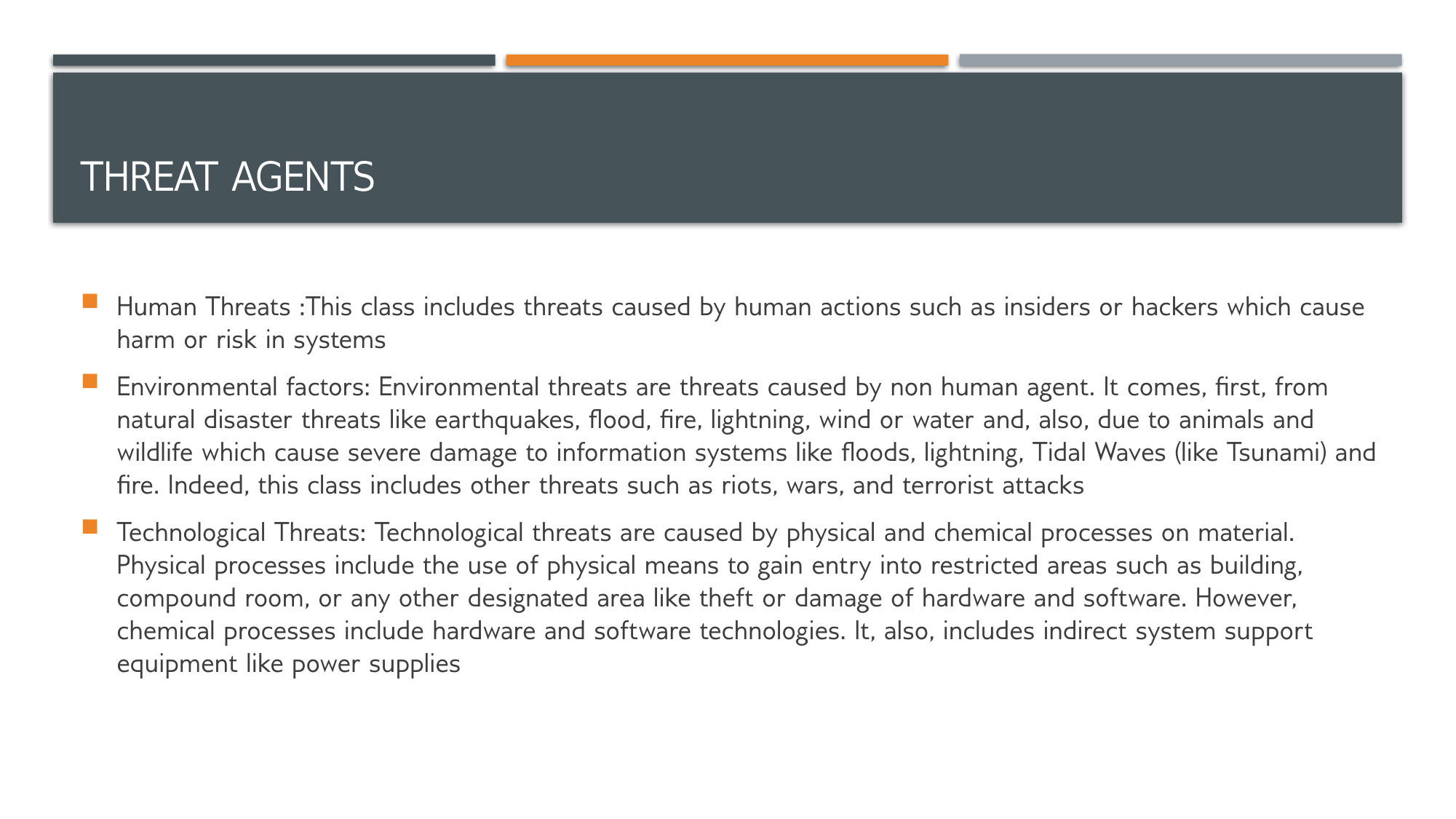

# Threat agents
Human Threats :This class includes threats caused by human actions such as insiders or hackers which cause harm or risk in systems
Environmental factors: Environmental threats are threats caused by non human agent. It comes, first, from natural disaster threats like earthquakes, flood, fire, lightning, wind or water and, also, due to animals and wildlife which cause severe damage to information systems like floods, lightning, Tidal Waves (like Tsunami) and fire. Indeed, this class includes other threats such as riots, wars, and terrorist attacks
Technological Threats: Technological threats are caused by physical and chemical processes on material. Physical processes include the use of physical means to gain entry into restricted areas such as building, compound room, or any other designated area like theft or damage of hardware and software. However, chemical processes include hardware and software technologies. It, also, includes indirect system support equipment like power supplies